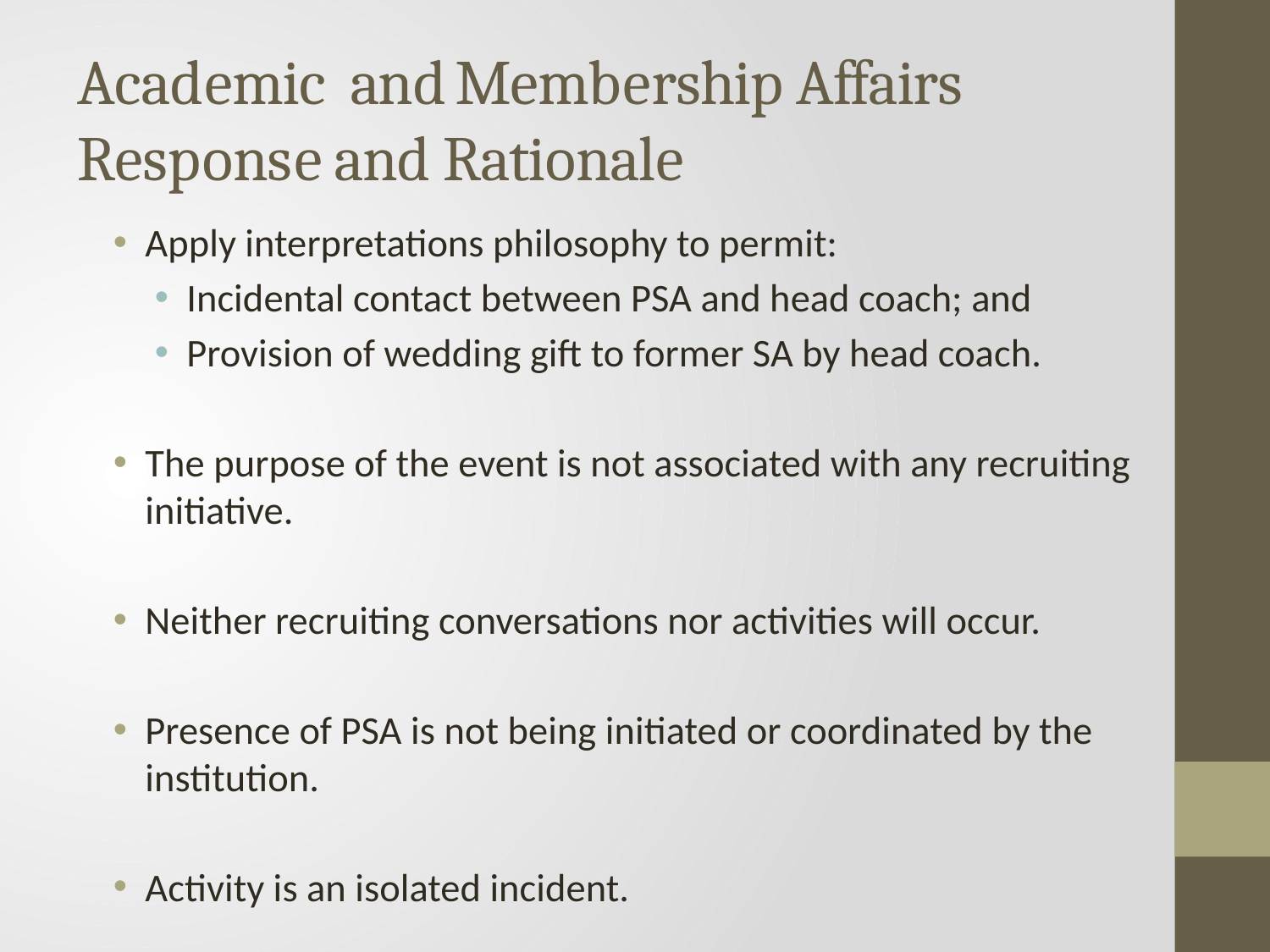

# Academic  and Membership Affairs Response and Rationale
Apply interpretations philosophy to permit:
Incidental contact between PSA and head coach; and
Provision of wedding gift to former SA by head coach.

The purpose of the event is not associated with any recruiting initiative.

Neither recruiting conversations nor activities will occur.

Presence of PSA is not being initiated or coordinated by the institution.

Activity is an isolated incident.